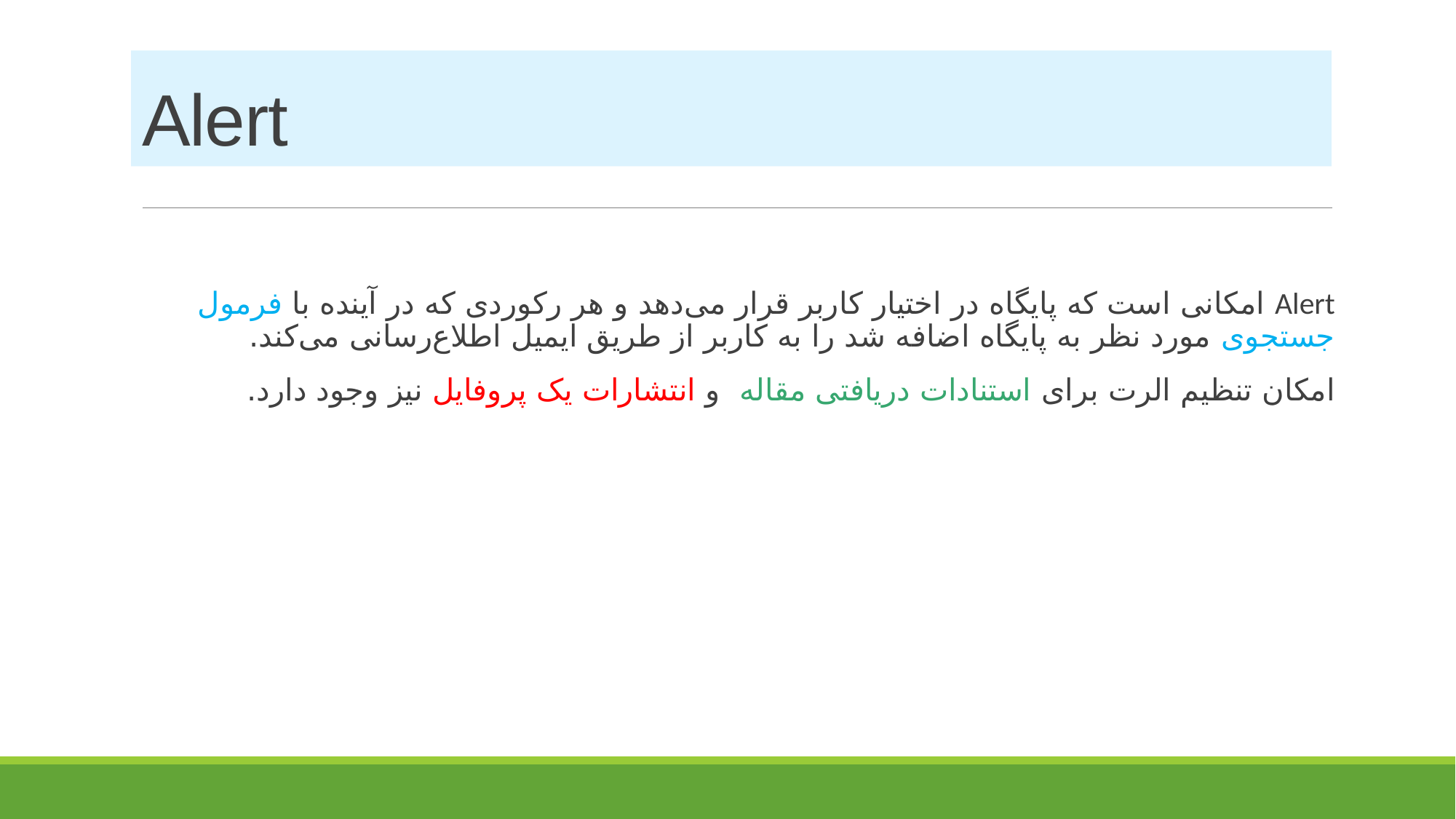

# Alert
Alert امکانی است که پایگاه در اختیار کاربر قرار می‌دهد و هر رکوردی که در آینده با فرمول جستجوی مورد نظر به پایگاه اضافه شد را به کاربر از طریق ایمیل اطلاع‌رسانی می‌کند.
امکان تنظیم الرت برای استنادات دریافتی مقاله  و انتشارات یک پروفایل نیز وجود دارد.